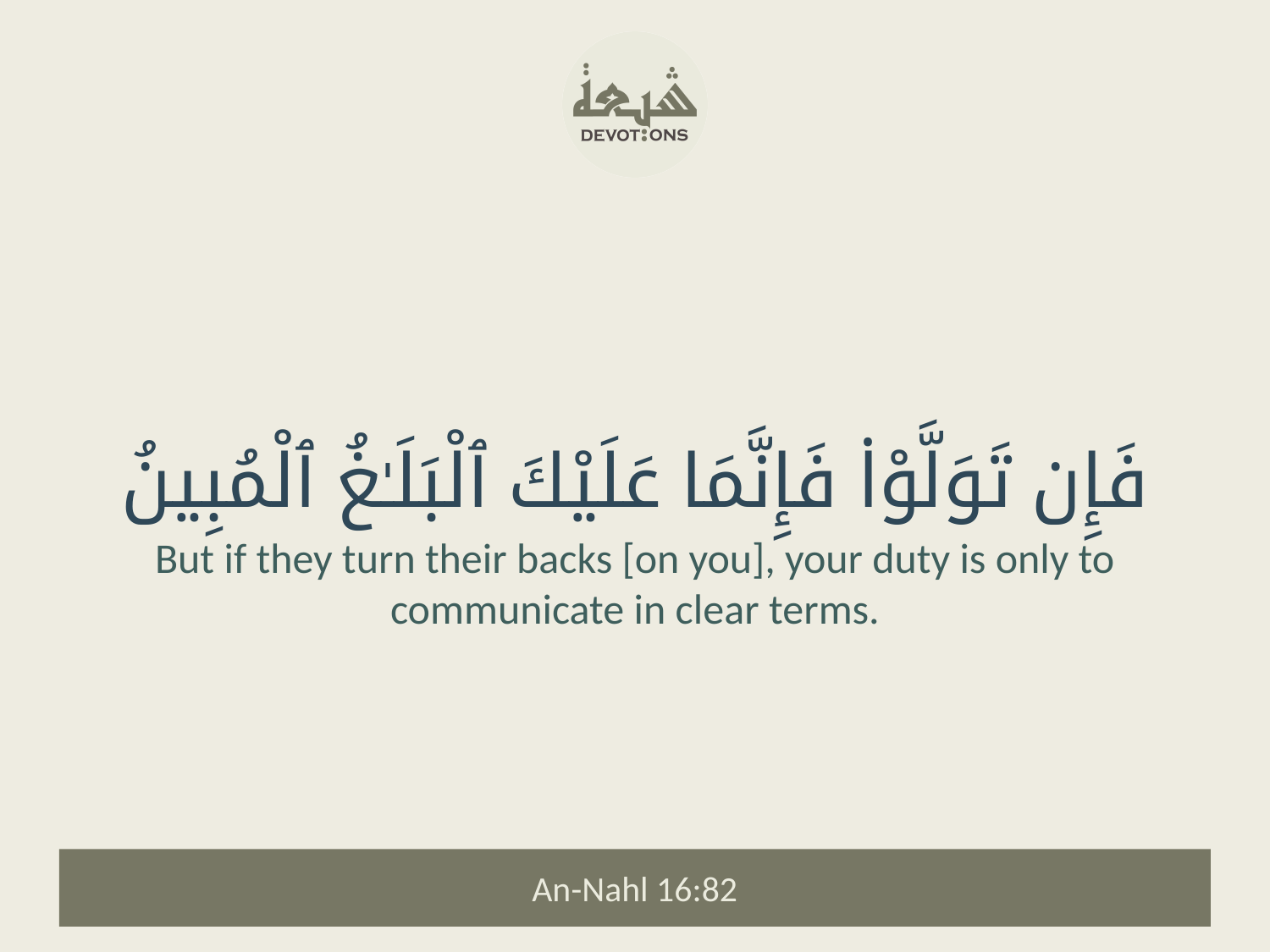

فَإِن تَوَلَّوْا۟ فَإِنَّمَا عَلَيْكَ ٱلْبَلَـٰغُ ٱلْمُبِينُ
But if they turn their backs [on you], your duty is only to communicate in clear terms.
An-Nahl 16:82